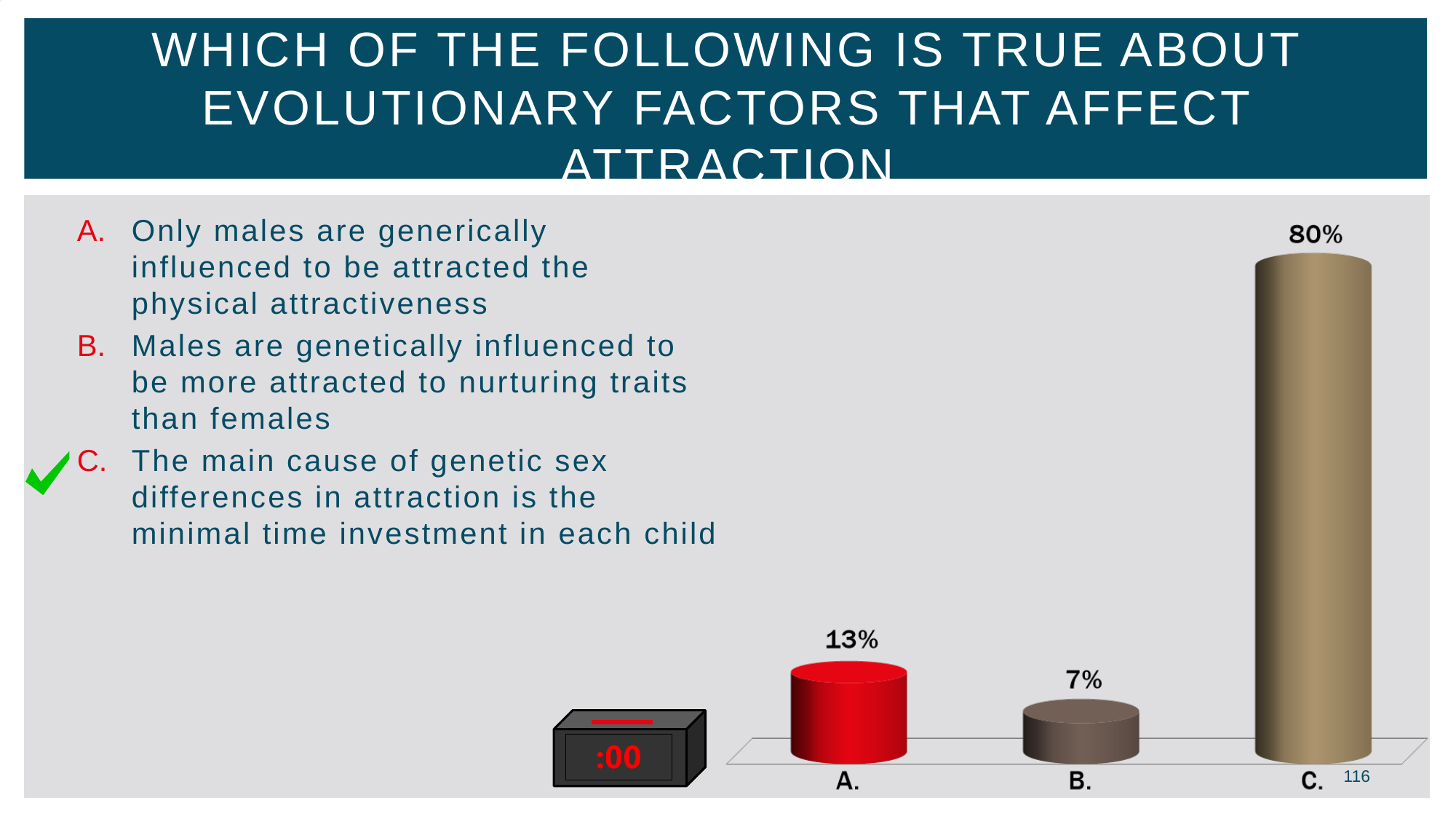

# Which of the following is true about evolutionary factors that affect attraction
Only males are generically influenced to be attracted the physical attractiveness
Males are genetically influenced to be more attracted to nurturing traits than females
The main cause of genetic sex differences in attraction is the minimal time investment in each child

116